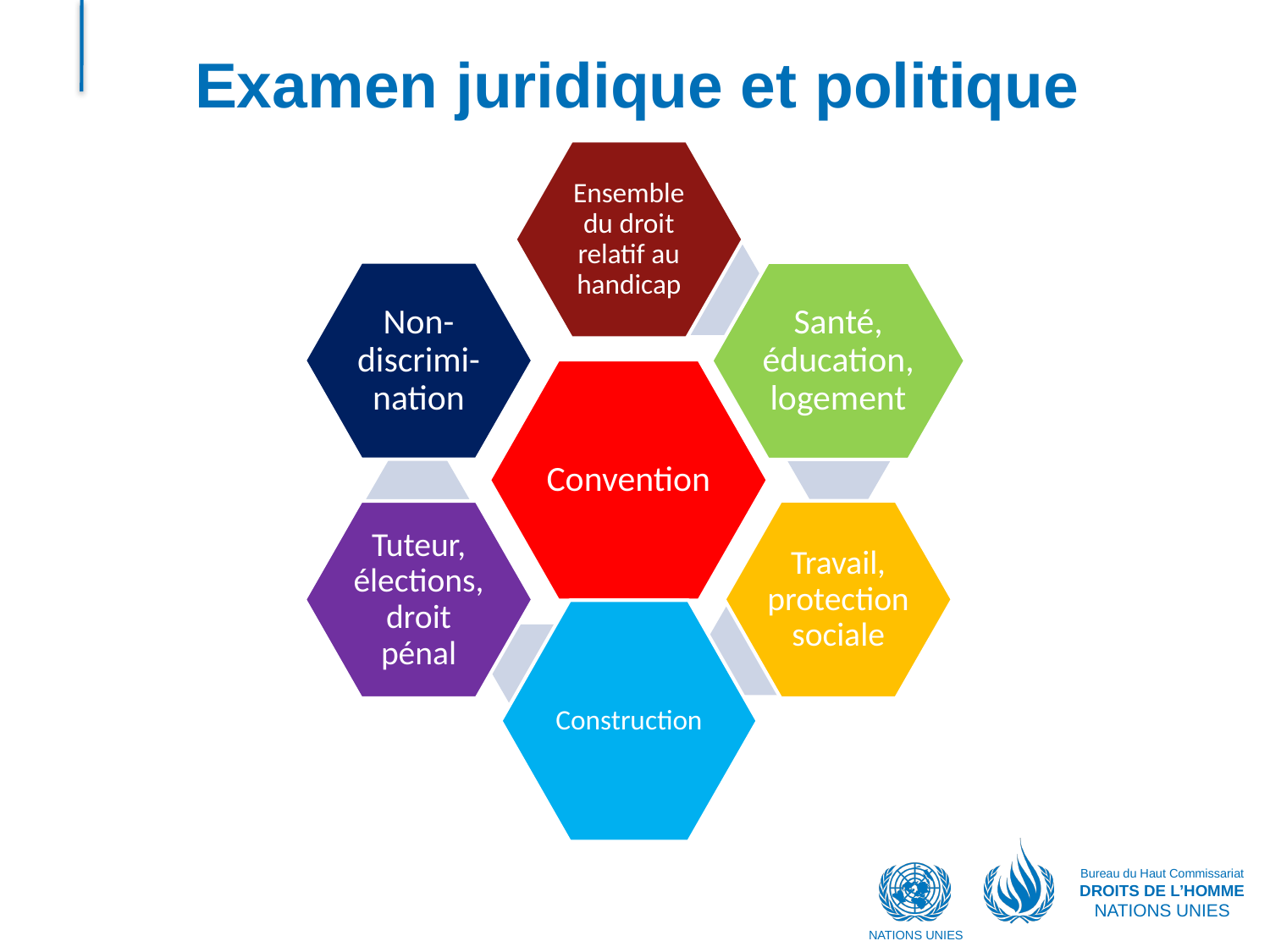

# Examen juridique et politique
Convention
Ensemble du droit relatif au handicap
Santé, éducation, logement
Travail, protection sociale
Construction
Tuteur, élections, droit pénal
Non-discrimi-nation

Bureau du Haut Commissariat
DROITS DE L’HOMME
NATIONS UNIES
NATIONS UNIES